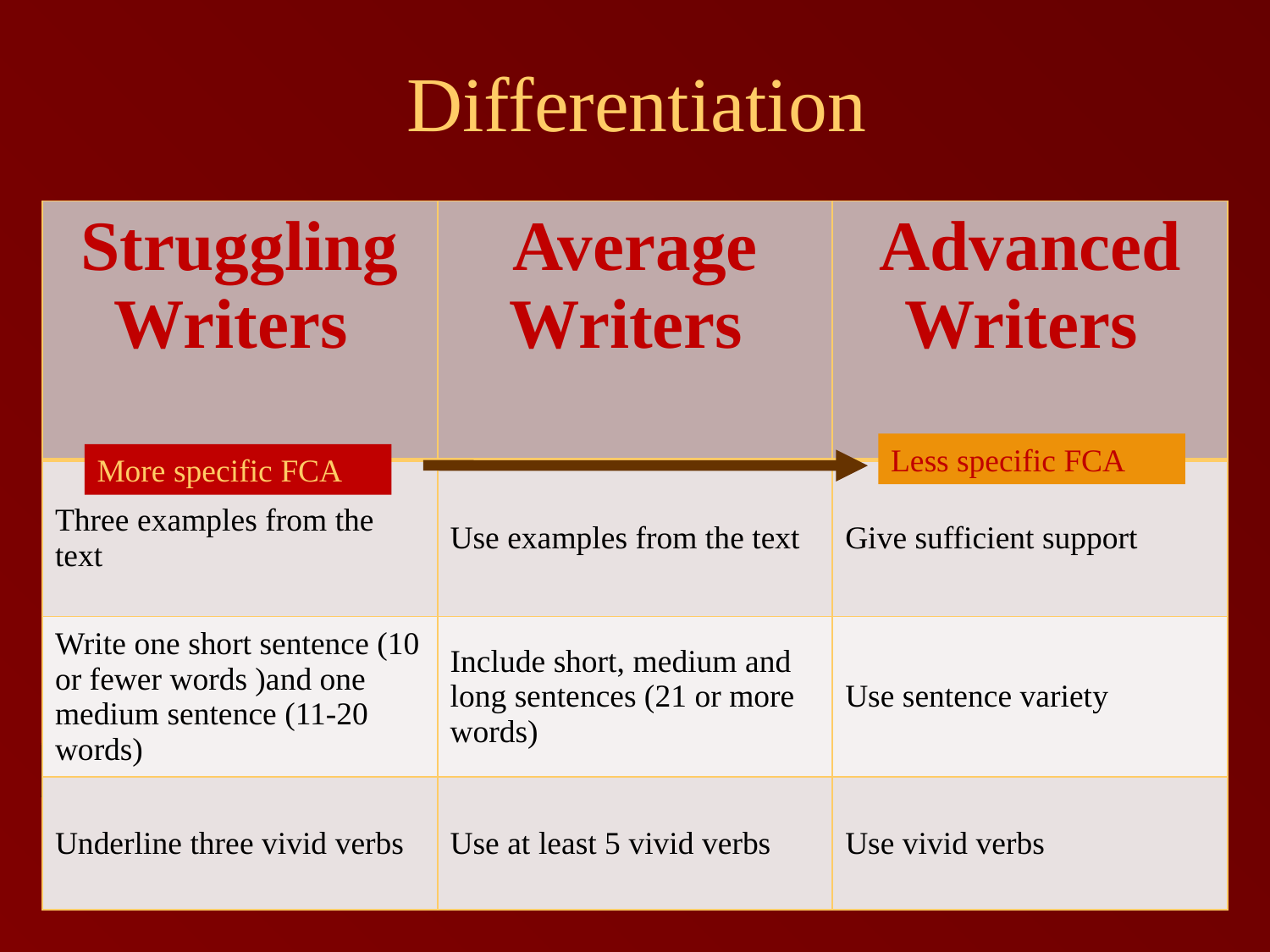

# Differentiation
| Struggling Writers | Average Writers | Advanced Writers |
| --- | --- | --- |
| Three examples from the text | Use examples from the text | Give sufficient support |
| Write one short sentence (10 or fewer words )and one medium sentence (11-20 words) | Include short, medium and long sentences (21 or more words) | Use sentence variety |
| Underline three vivid verbs | Use at least 5 vivid verbs | Use vivid verbs |
Less specific FCA
More specific FCA